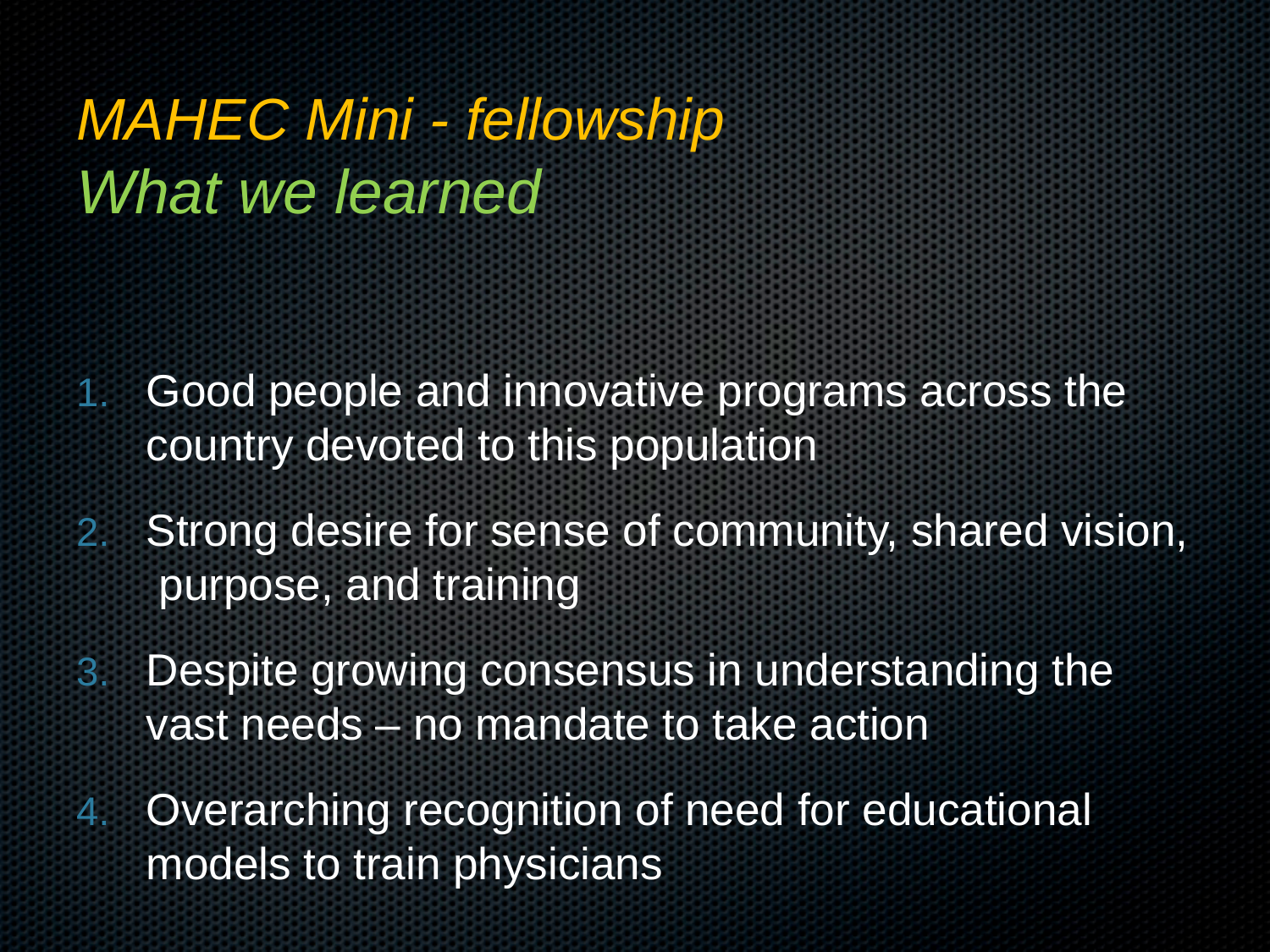

# MAHEC Mini - fellowship What we learned

Good people and innovative programs across the country devoted to this population
Strong desire for sense of community, shared vision,  purpose, and training
Despite growing consensus in understanding the vast needs – no mandate to take action
Overarching recognition of need for educational models to train physicians